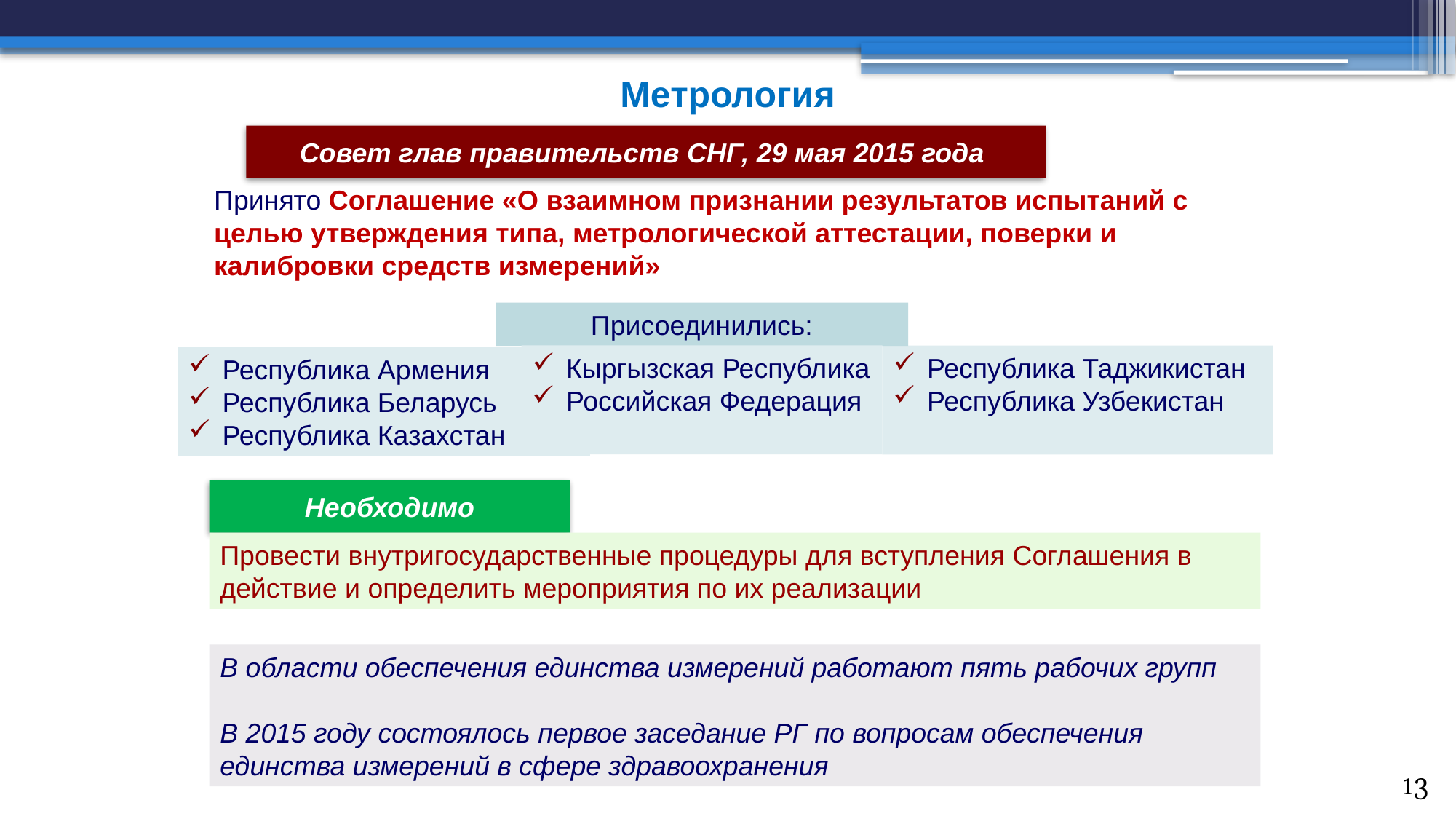

Метрология
Совет глав правительств СНГ, 29 мая 2015 года
Принято Соглашение «О взаимном признании результатов испытаний с целью утверждения типа, метрологической аттестации, поверки и калибровки средств измерений»
Присоединились:
Кыргызская Республика
Российская Федерация

Республика Таджикистан
Республика Узбекистан

Республика Армения
Республика Беларусь
Республика Казахстан
Необходимо
Провести внутригосударственные процедуры для вступления Соглашения в действие и определить мероприятия по их реализации
В области обеспечения единства измерений работают пять рабочих групп

В 2015 году состоялось первое заседание РГ по вопросам обеспечения единства измерений в сфере здравоохранения
13